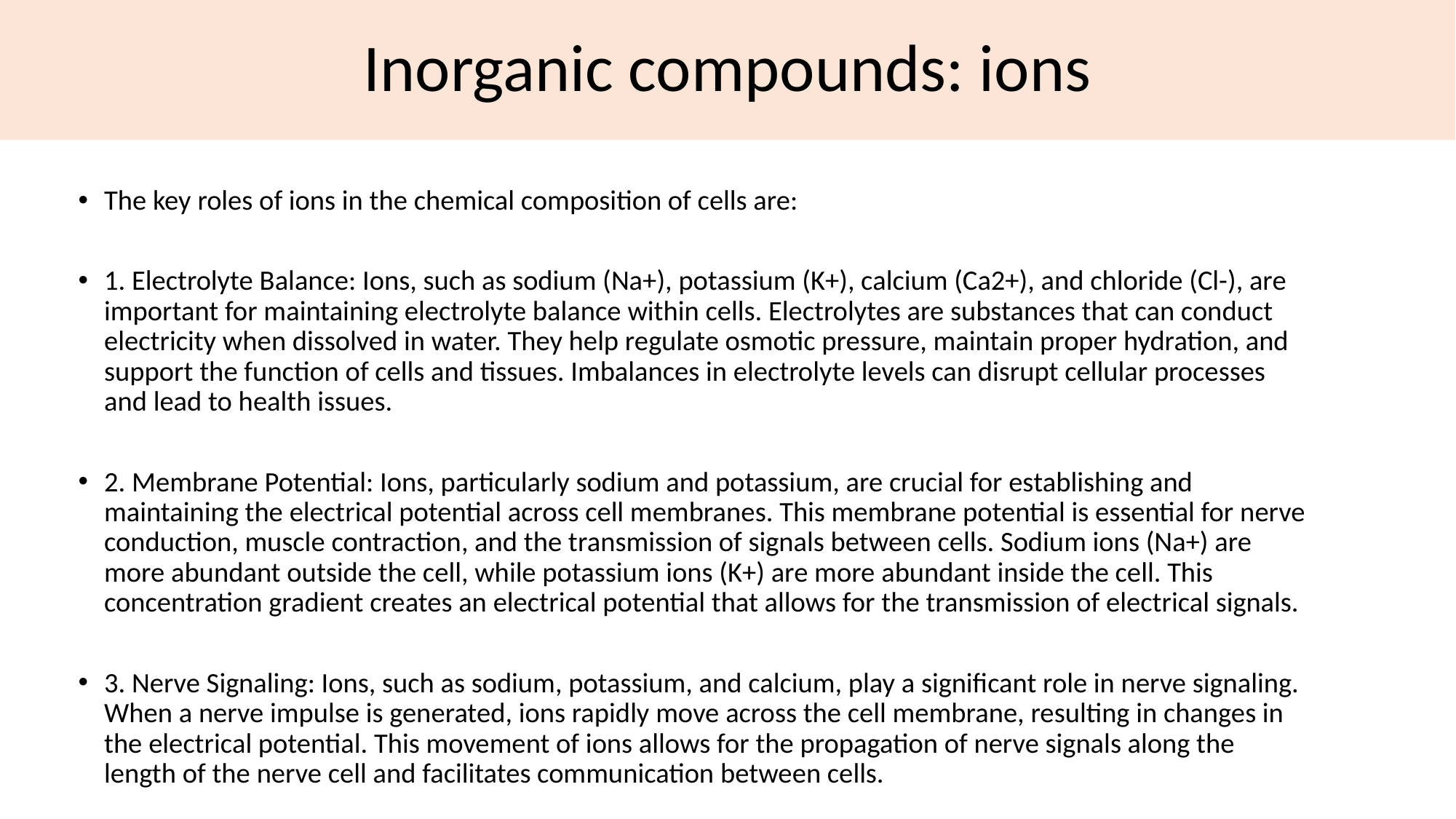

Inorganic compounds: ions
The key roles of ions in the chemical composition of cells are:

1. Electrolyte Balance: Ions, such as sodium (Na+), potassium (K+), calcium (Ca2+), and chloride (Cl-), are important for maintaining electrolyte balance within cells. Electrolytes are substances that can conduct electricity when dissolved in water. They help regulate osmotic pressure, maintain proper hydration, and support the function of cells and tissues. Imbalances in electrolyte levels can disrupt cellular processes and lead to health issues.

2. Membrane Potential: Ions, particularly sodium and potassium, are crucial for establishing and maintaining the electrical potential across cell membranes. This membrane potential is essential for nerve conduction, muscle contraction, and the transmission of signals between cells. Sodium ions (Na+) are more abundant outside the cell, while potassium ions (K+) are more abundant inside the cell. This concentration gradient creates an electrical potential that allows for the transmission of electrical signals.

3. Nerve Signaling: Ions, such as sodium, potassium, and calcium, play a significant role in nerve signaling. When a nerve impulse is generated, ions rapidly move across the cell membrane, resulting in changes in the electrical potential. This movement of ions allows for the propagation of nerve signals along the length of the nerve cell and facilitates communication between cells.